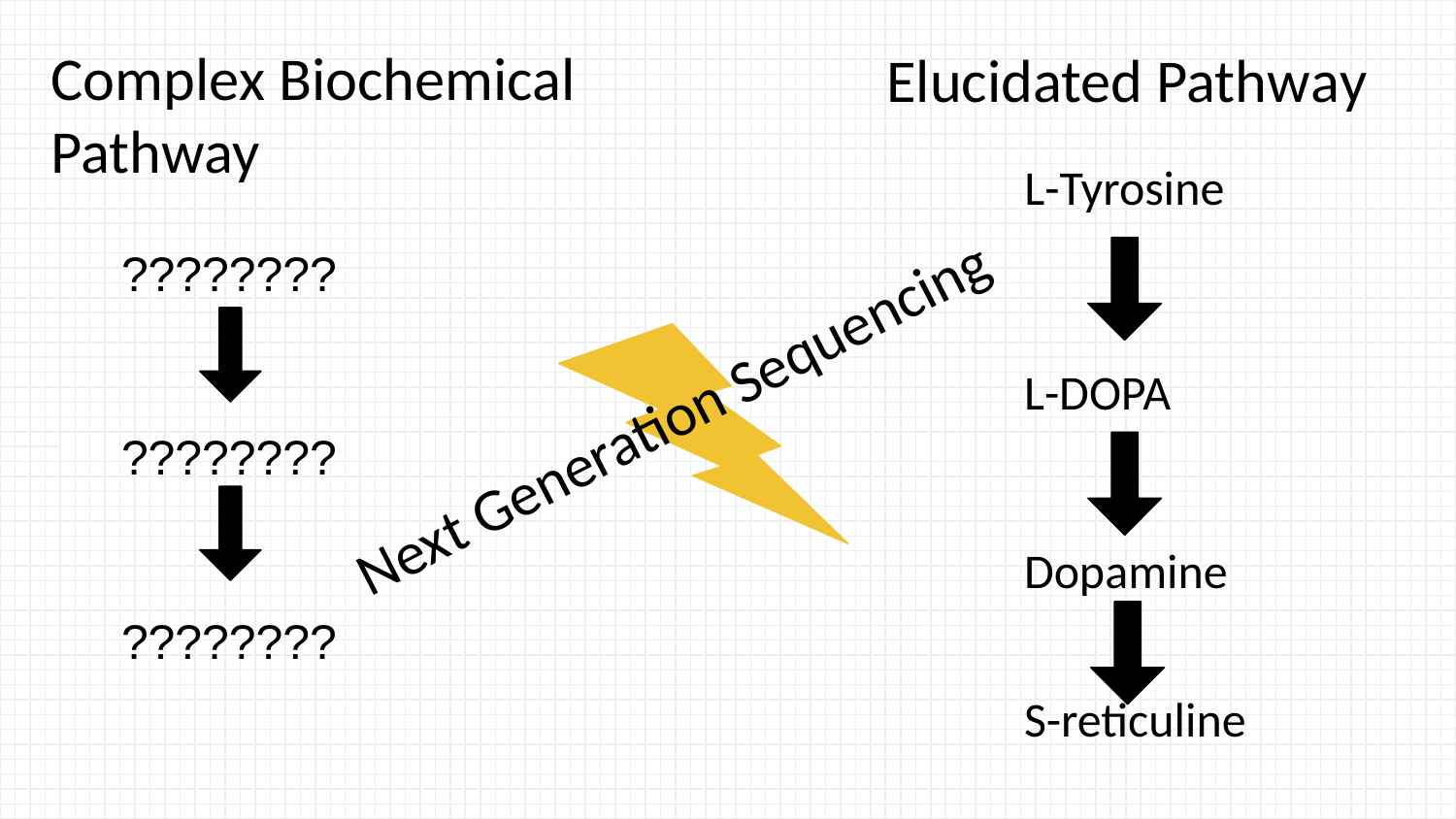

Complex Biochemical Pathway
Elucidated Pathway
L-Tyrosine

L-DOPA

Dopamine
S-reticuline

????????

????????

????????

Next Generation Sequencing